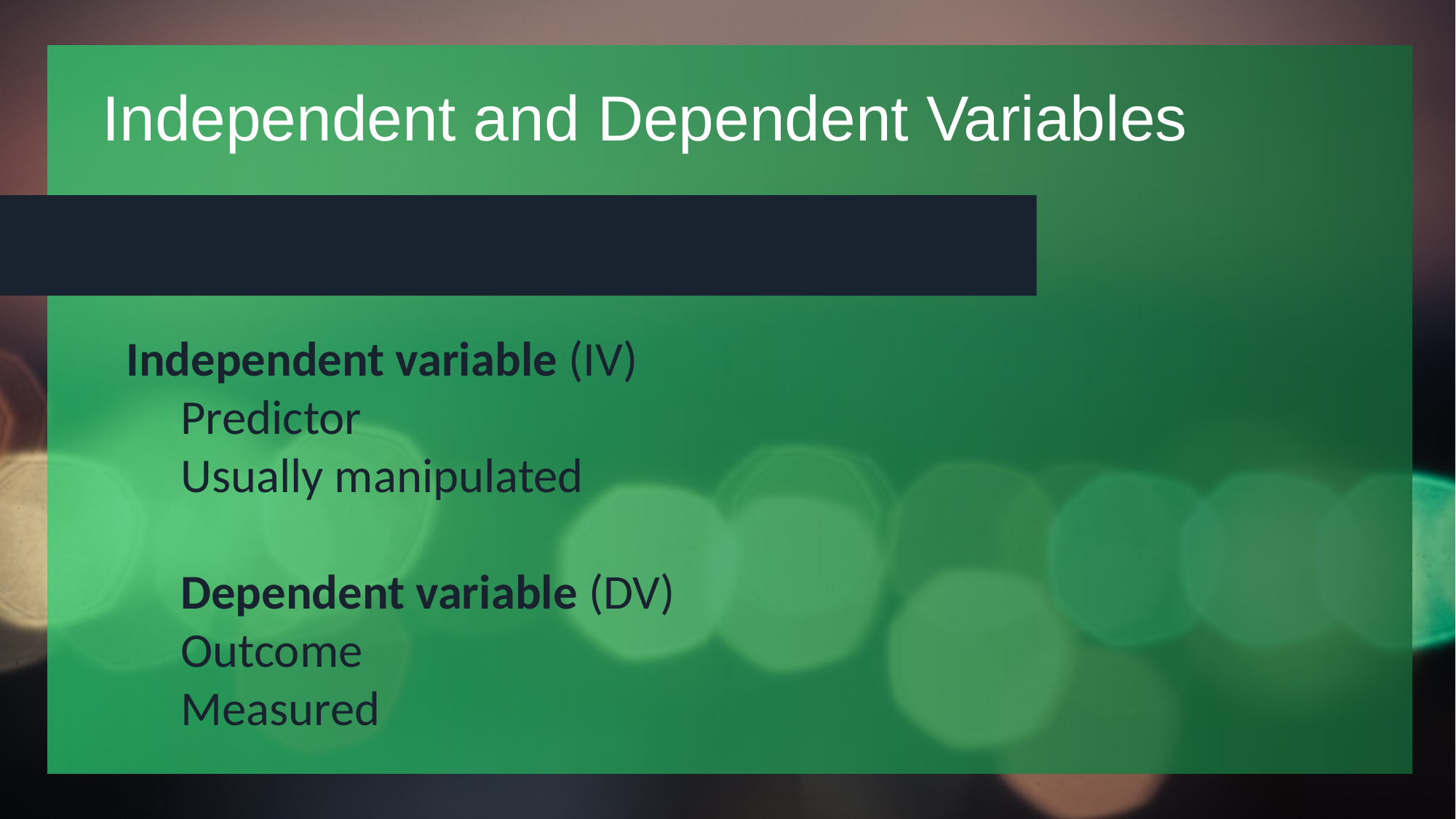

# Independent and Dependent Variables

Independent variable (IV)
Predictor
Usually manipulated

Dependent variable (DV)
Outcome
Measured